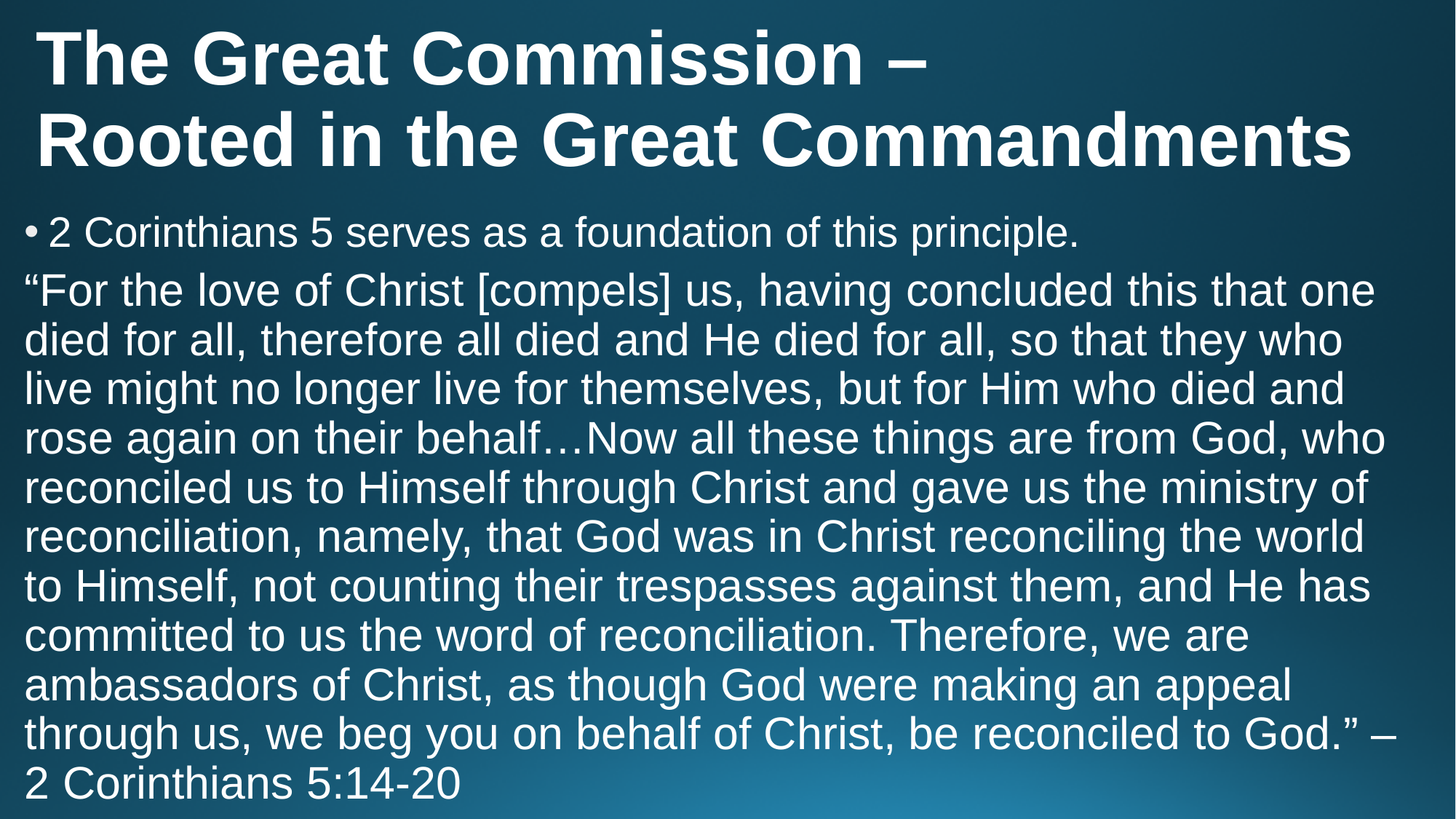

# The Great Commission – Rooted in the Great Commandments
2 Corinthians 5 serves as a foundation of this principle.
“For the love of Christ [compels] us, having concluded this that one died for all, therefore all died and He died for all, so that they who live might no longer live for themselves, but for Him who died and rose again on their behalf…Now all these things are from God, who reconciled us to Himself through Christ and gave us the ministry of reconciliation, namely, that God was in Christ reconciling the world to Himself, not counting their trespasses against them, and He has committed to us the word of reconciliation. Therefore, we are ambassadors of Christ, as though God were making an appeal through us, we beg you on behalf of Christ, be reconciled to God.” – 2 Corinthians 5:14-20